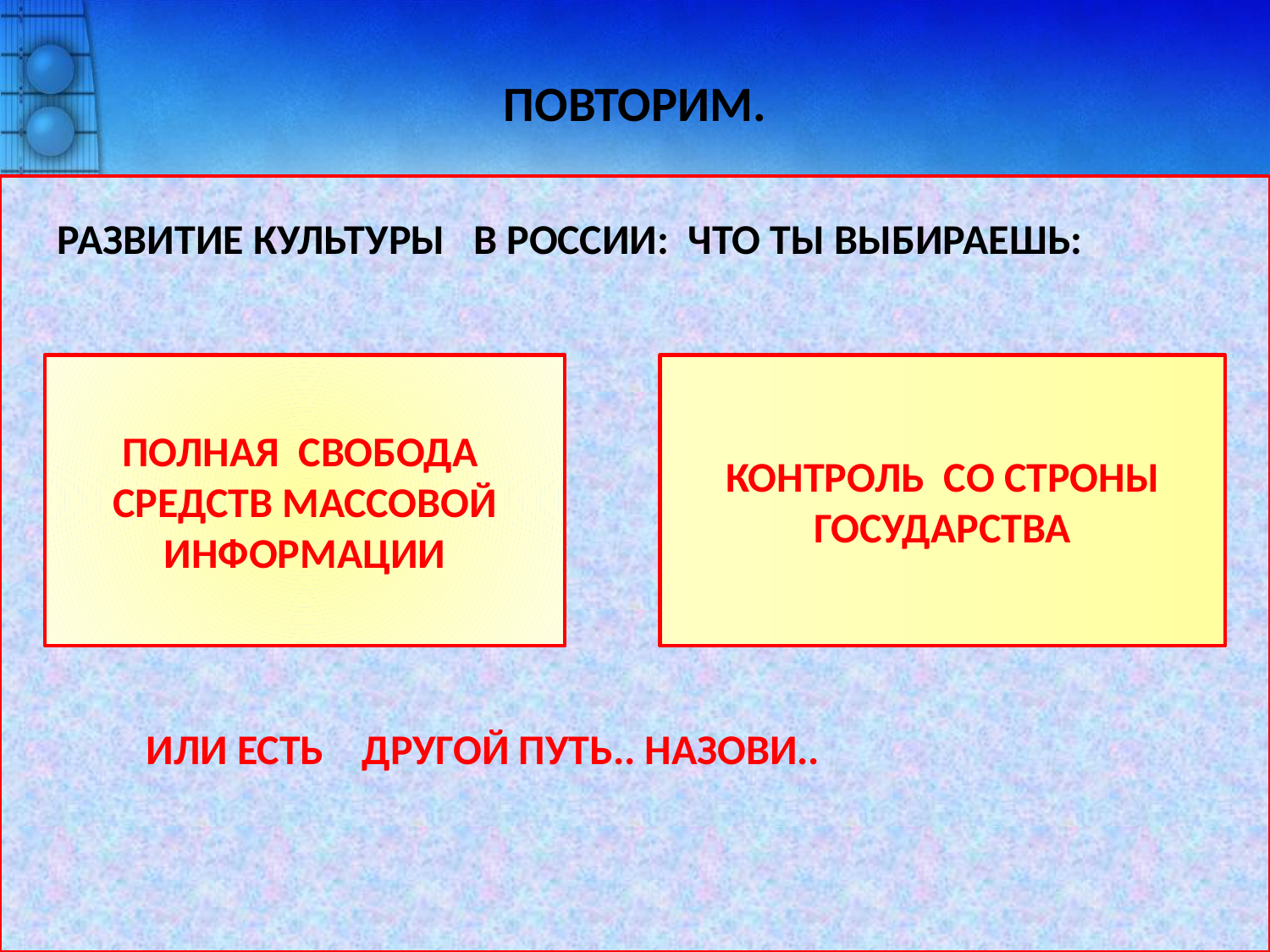

# ПОВТОРИМ.

РАЗВИТИЕ КУЛЬТУРЫ   В РОССИИ:  ЧТО ТЫ ВЫБИРАЕШЬ:
  ДВА  МИРА  ЕСТЬ  У   ………………
ОДИН . КОТОРЫЙ НАС ………………
ДРУГОЙ, КОТОРЫЙ  МЫ ОТ ВЕКА
……………     ПО МЕРЕ  НАШИХ СИЛ
ПОЛНАЯ  СВОБОДА  СРЕДСТВ МАССОВОЙ ИНФОРМАЦИИ
КОНТРОЛЬ  СО СТРОНЫ ГОСУДАРСТВА
ЧЕЛОВЕКА
ТВОРИЛ
ТВОРИМ
КАК  ТЫ ПОНИМАЕШЬ ГЛАВНУЮ  МЫСЛЬ  ИЗ ЭТОГО   ОТРЫВКА..
  ИЛИ ЕСТЬ    ДРУГОЙ ПУТЬ.. НАЗОВИ..
evg3097@mail.ru